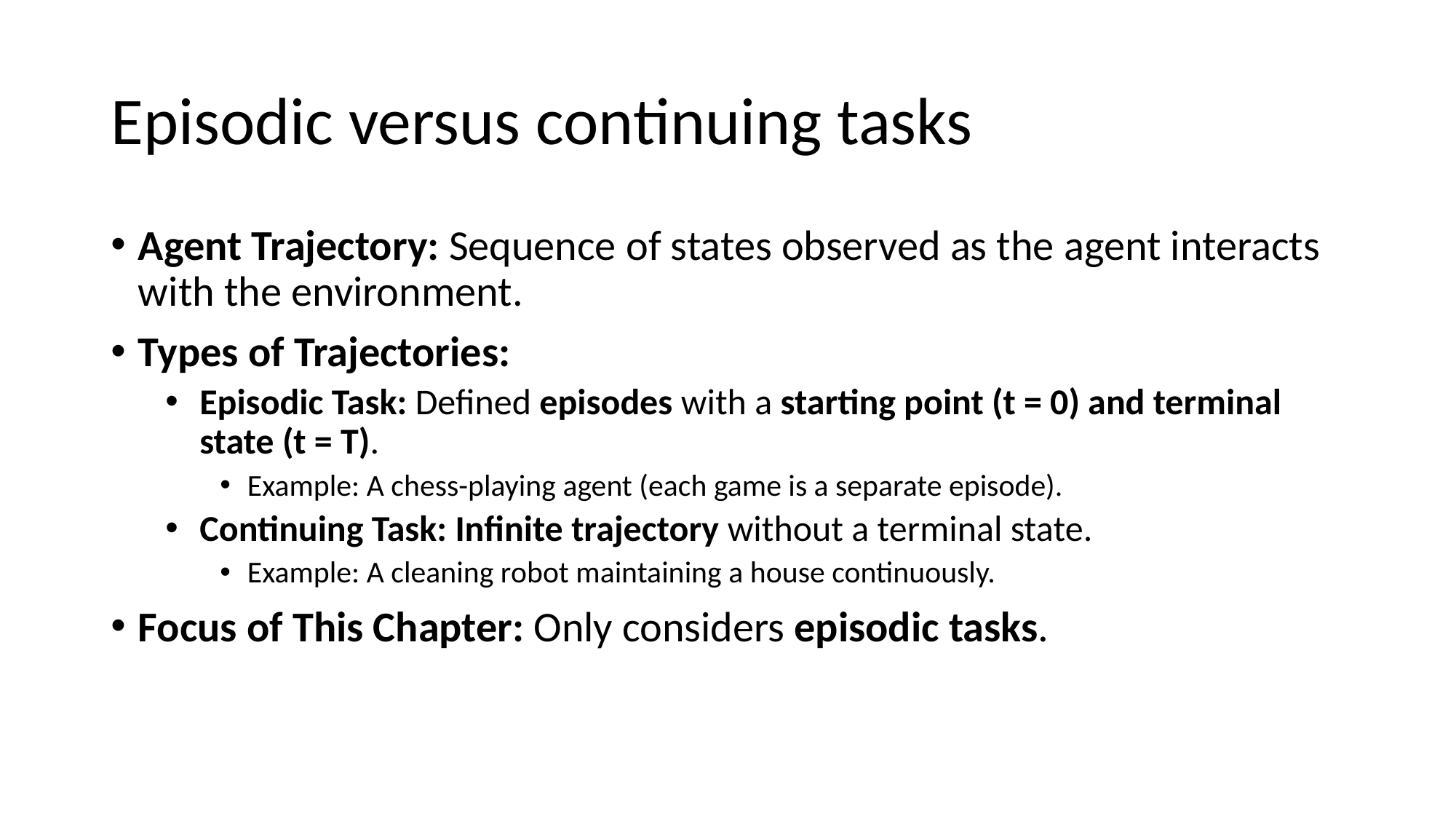

# Episodic versus continuing tasks
Agent Trajectory: Sequence of states observed as the agent interacts with the environment.
Types of Trajectories:
Episodic Task: Defined episodes with a starting point (t = 0) and terminal state (t = T).
Example: A chess-playing agent (each game is a separate episode).
Continuing Task: Infinite trajectory without a terminal state.
Example: A cleaning robot maintaining a house continuously.
Focus of This Chapter: Only considers episodic tasks.